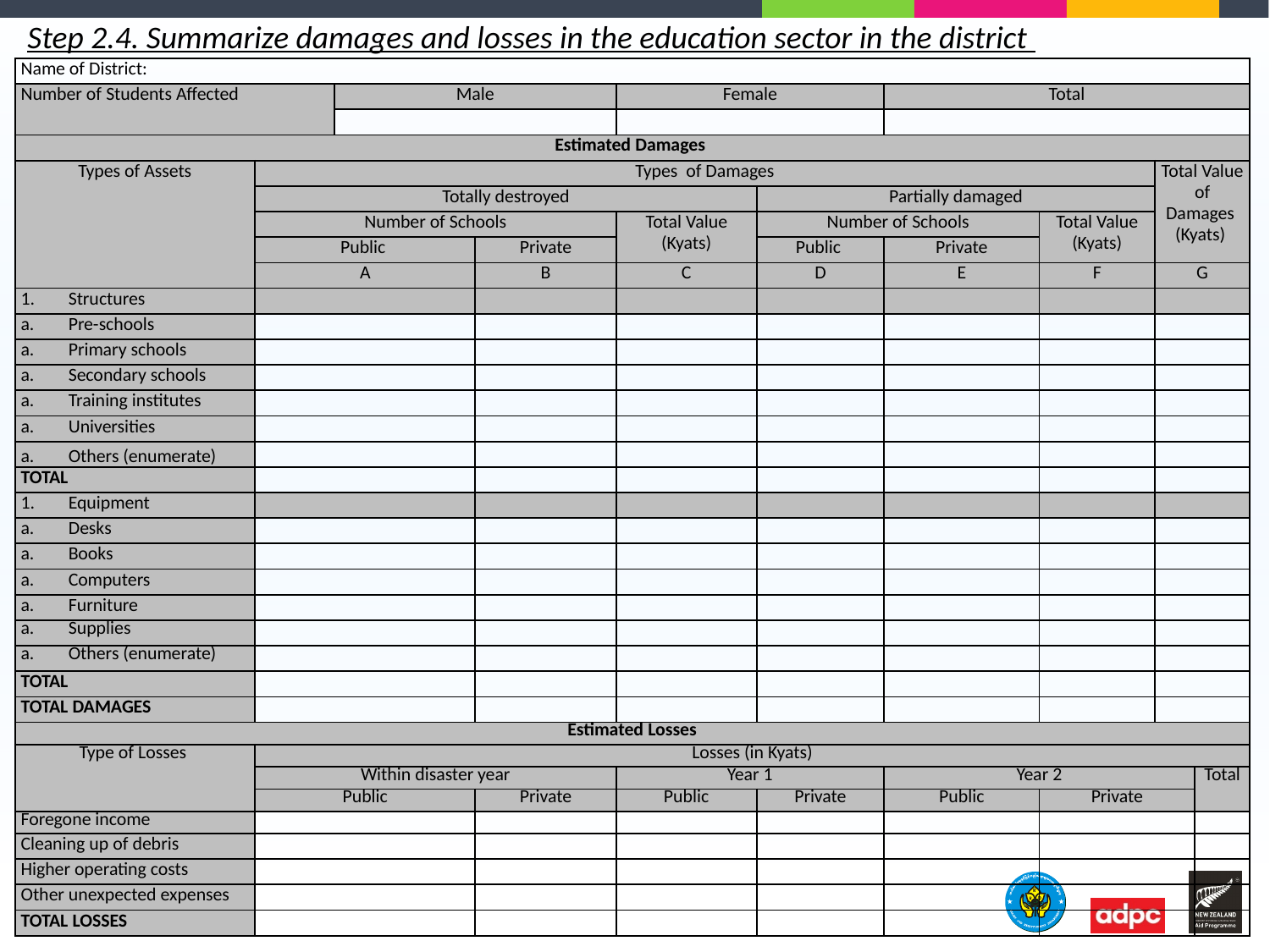

Step 2.4. Summarize damages and losses in the education sector in the district
| Name of District: |  |  |  |  |  |  |  |  |  |
| --- | --- | --- | --- | --- | --- | --- | --- | --- | --- |
| Number of Students Affected |  | Male |  | Female |  | Total |  |  |  |
|  |  |  |  |  |  |  |  |  |  |
| Estimated Damages |  |  |  |  |  |  |  |  |  |
| Types of Assets | Types of Damages |  |  |  |  |  |  | Total Value of Damages  (Kyats) |  |
|  | Totally destroyed |  |  |  | Partially damaged |  |  |  |  |
|  | Number of Schools |  |  | Total Value (Kyats) | Number of Schools |  | Total Value (Kyats) |  |  |
|  | Public |  | Private |  | Public | Private |  |  |  |
|  | A |  | B | C | D | E | F | G |  |
| Structures |  |  |  |  |  |  |  |  |  |
| Pre-schools |  |  |  |  |  |  |  |  |  |
| Primary schools |  |  |  |  |  |  |  |  |  |
| Secondary schools |  |  |  |  |  |  |  |  |  |
| Training institutes |  |  |  |  |  |  |  |  |  |
| Universities |  |  |  |  |  |  |  |  |  |
| Others (enumerate) |  |  |  |  |  |  |  |  |  |
| TOTAL |  |  |  |  |  |  |  |  |  |
| Equipment |  |  |  |  |  |  |  |  |  |
| Desks |  |  |  |  |  |  |  |  |  |
| Books |  |  |  |  |  |  |  |  |  |
| Computers |  |  |  |  |  |  |  |  |  |
| Furniture |  |  |  |  |  |  |  |  |  |
| Supplies |  |  |  |  |  |  |  |  |  |
| Others (enumerate) |  |  |  |  |  |  |  |  |  |
| TOTAL |  |  |  |  |  |  |  |  |  |
| TOTAL DAMAGES |  |  |  |  |  |  |  |  |  |
| Estimated Losses |  |  |  |  |  |  |  |  |  |
| Type of Losses | Losses (in Kyats) |  |  |  |  |  |  |  |  |
|  | Within disaster year |  |  | Year 1 |  | Year 2 |  |  | Total |
|  | Public |  | Private | Public | Private | Public | Private |  |  |
| Foregone income |  |  |  |  |  |  |  |  |  |
| Cleaning up of debris |  |  |  |  |  |  |  |  |  |
| Higher operating costs |  |  |  |  |  |  |  |  |  |
| Other unexpected expenses |  |  |  |  |  |  |  |  |  |
| TOTAL LOSSES |  |  |  |  |  |  |  |  |  |